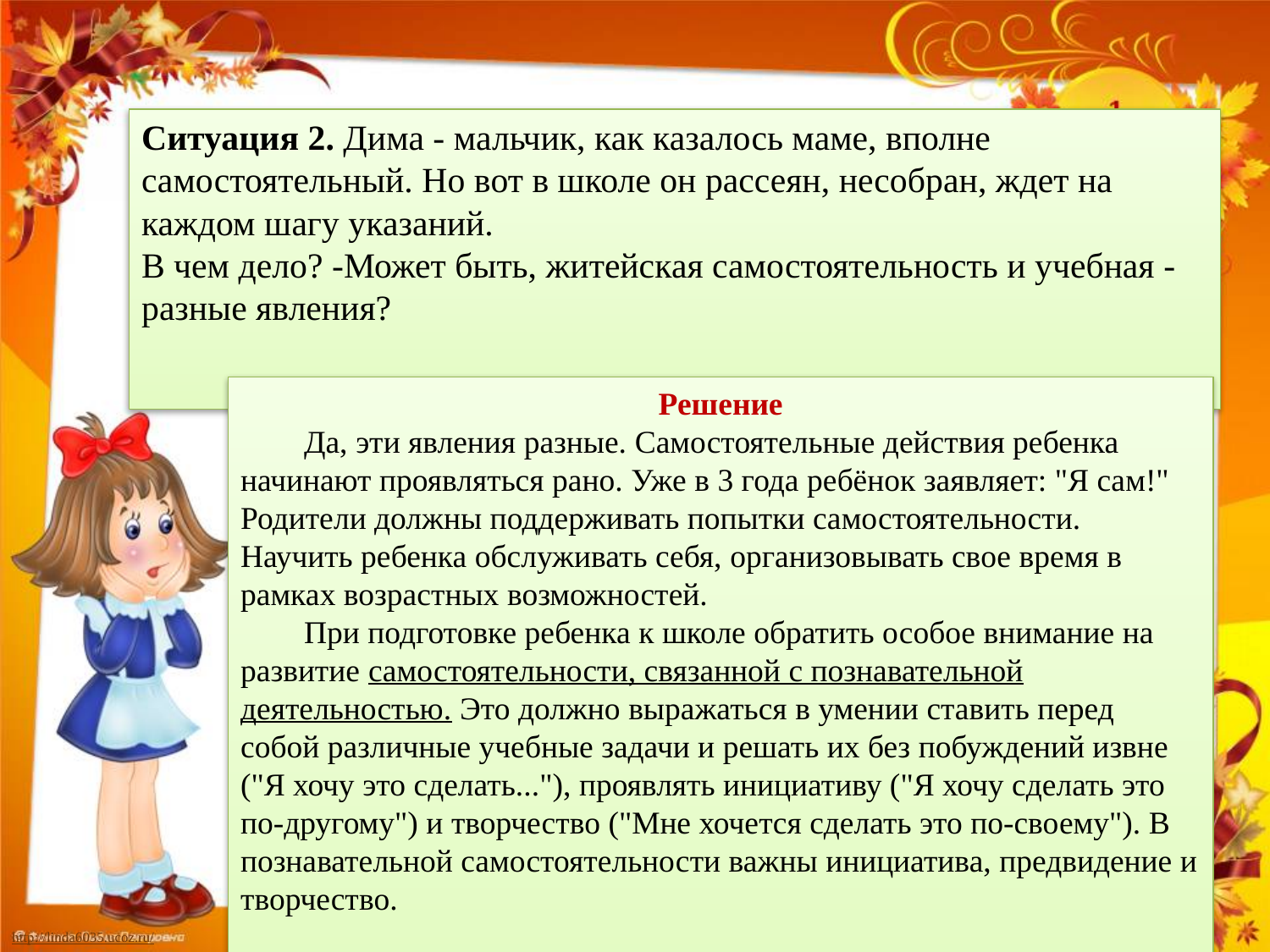

Ситуация 2. Дима - мальчик, как казалось маме, вполне самостоятельный. Но вот в школе он рассеян, несобран, ждет на каждом шагу указаний.
В чем дело? -Может быть, житейская самостоятельность и учебная - разные явления?

Решение
Да, эти явления разные. Самостоятельные действия ребенка начинают проявляться рано. Уже в 3 года ребёнок заявляет: "Я сам!" Родители должны поддерживать попытки самостоятельности. Научить ребенка обслуживать себя, организовывать свое время в рамках возрастных возможностей.
При подготовке ребенка к школе обратить особое внимание на развитие самостоятельности, связанной с познавательной деятельностью. Это должно выражаться в умении ставить перед собой различные учебные задачи и решать их без побуждений извне ("Я хочу это сделать..."), проявлять инициативу ("Я хочу сделать это по-другому") и творчество ("Мне хочется сделать это по-своему"). В познавательной самостоятельности важны инициатива, предвидение и творчество.